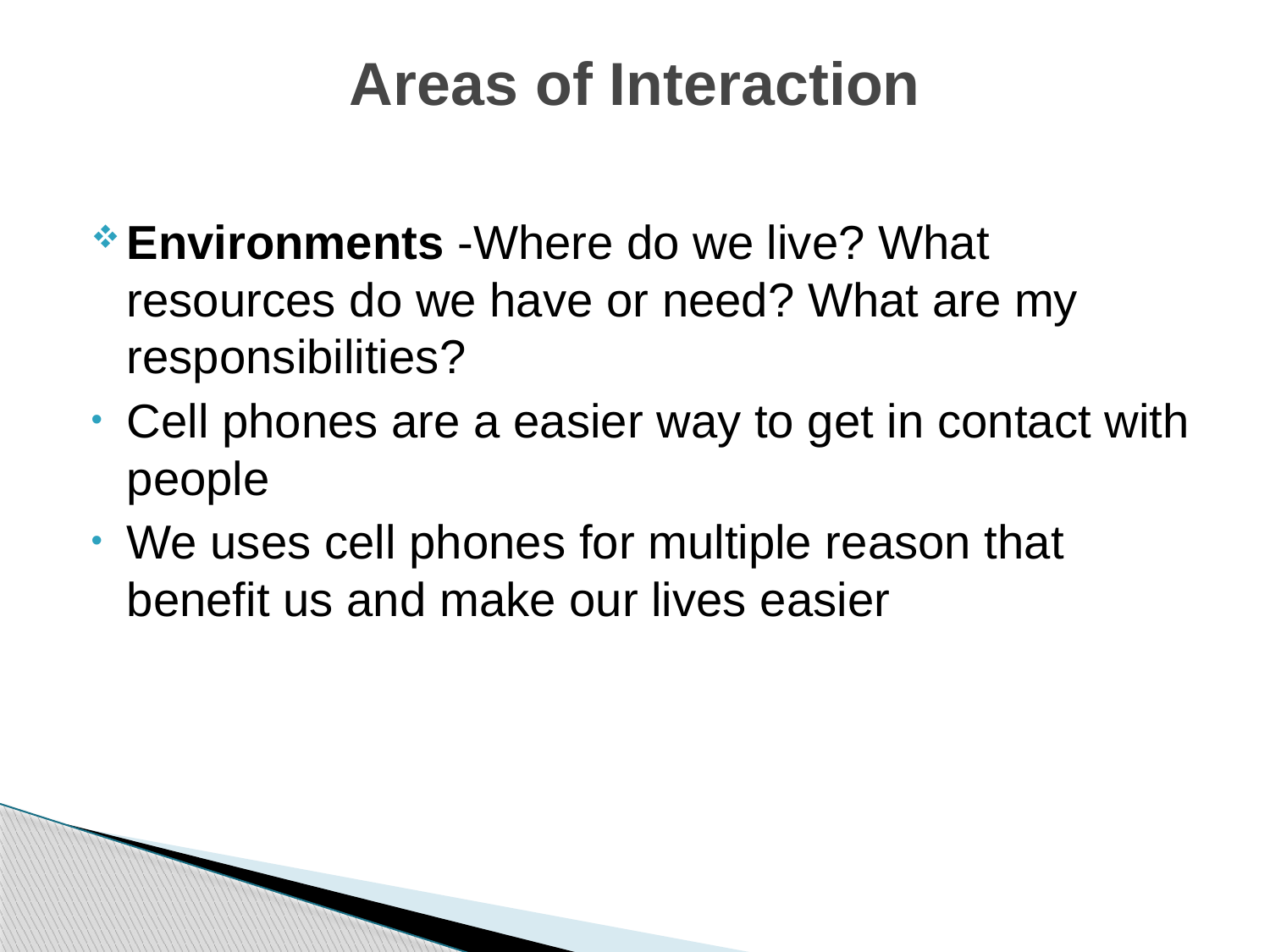

# Areas of Interaction
Environments -Where do we live? What resources do we have or need? What are my responsibilities?
Cell phones are a easier way to get in contact with people
We uses cell phones for multiple reason that benefit us and make our lives easier